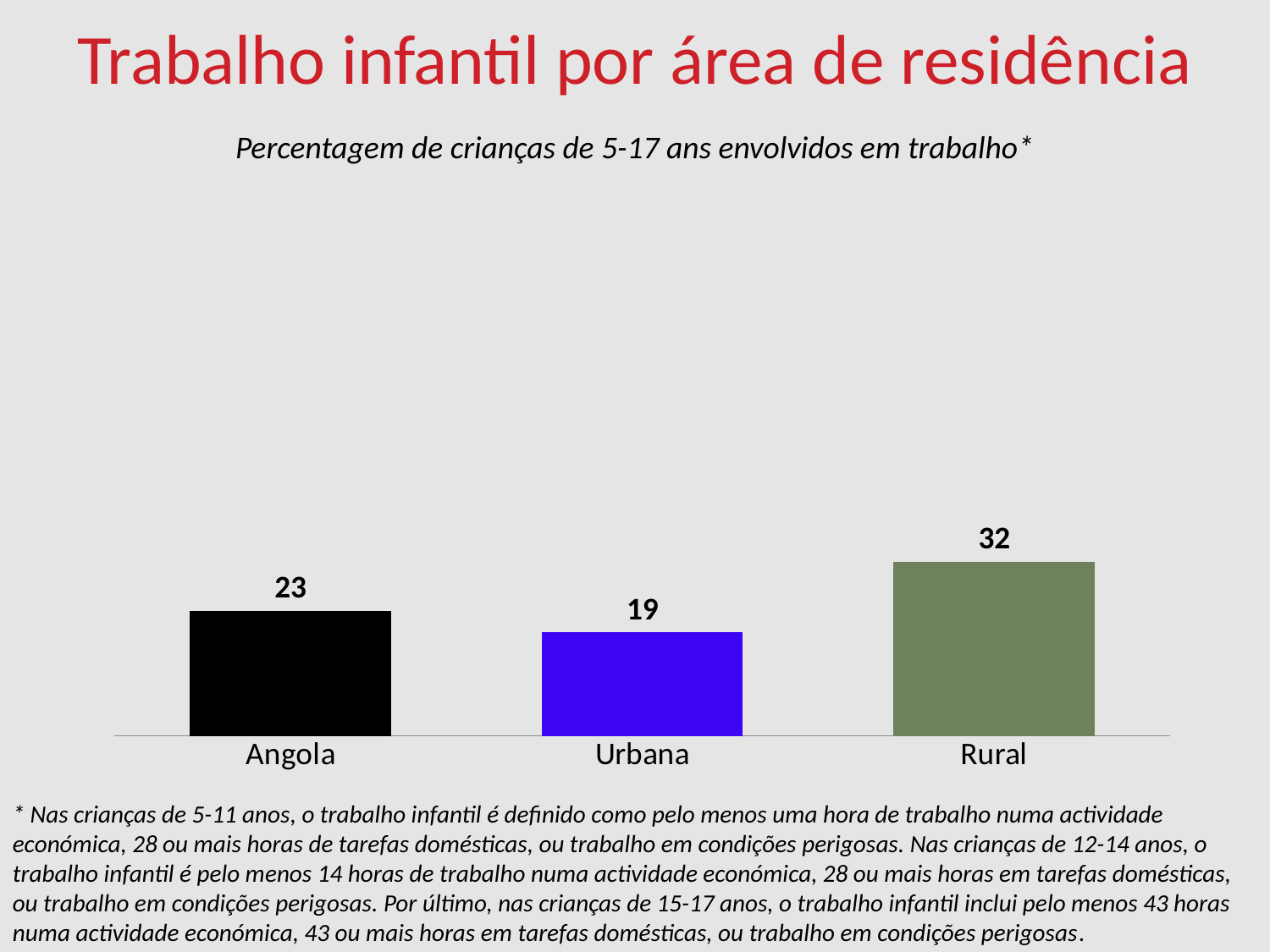

# Trabalho infantil por área de residência
Percentagem de crianças de 5-17 ans envolvidos em trabalho*

### Chart

| Category | RDC |
|---|---|
| Angola | 23.0 |
| Urbana | 19.0 |
| Rural | 32.0 |
* Nas crianças de 5-11 anos, o trabalho infantil é definido como pelo menos uma hora de trabalho numa actividade económica, 28 ou mais horas de tarefas domésticas, ou trabalho em condições perigosas. Nas crianças de 12-14 anos, o trabalho infantil é pelo menos 14 horas de trabalho numa actividade económica, 28 ou mais horas em tarefas domésticas, ou trabalho em condições perigosas. Por último, nas crianças de 15-17 anos, o trabalho infantil inclui pelo menos 43 horas numa actividade económica, 43 ou mais horas em tarefas domésticas, ou trabalho em condições perigosas.